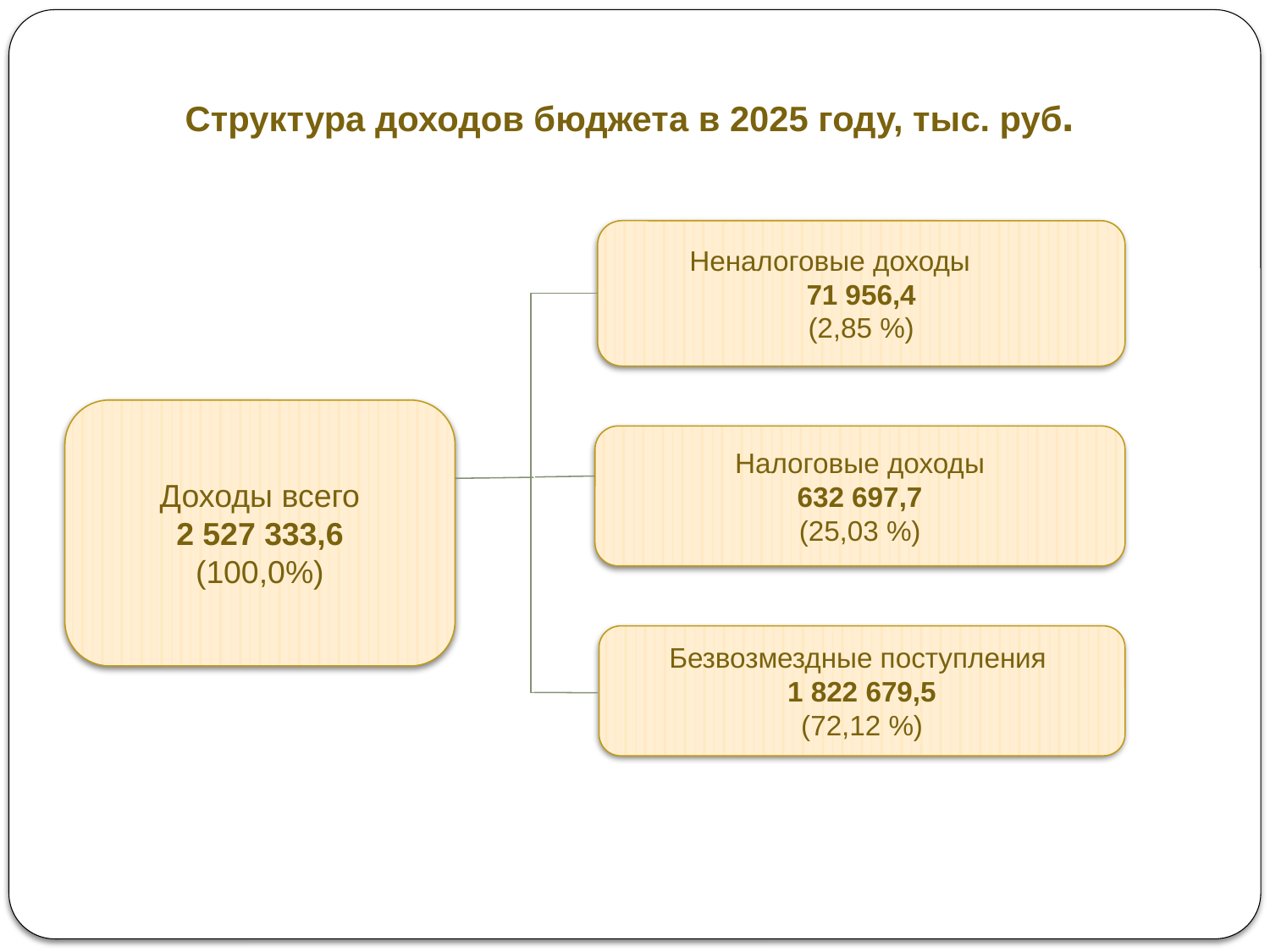

Структура доходов бюджета в 2025 году, тыс. руб.
Неналоговые доходы
71 956,4
(2,85 %)
Доходы всего
2 527 333,6
(100,0%)
Налоговые доходы
632 697,7
(25,03 %)
Безвозмездные поступления
1 822 679,5
(72,12 %)